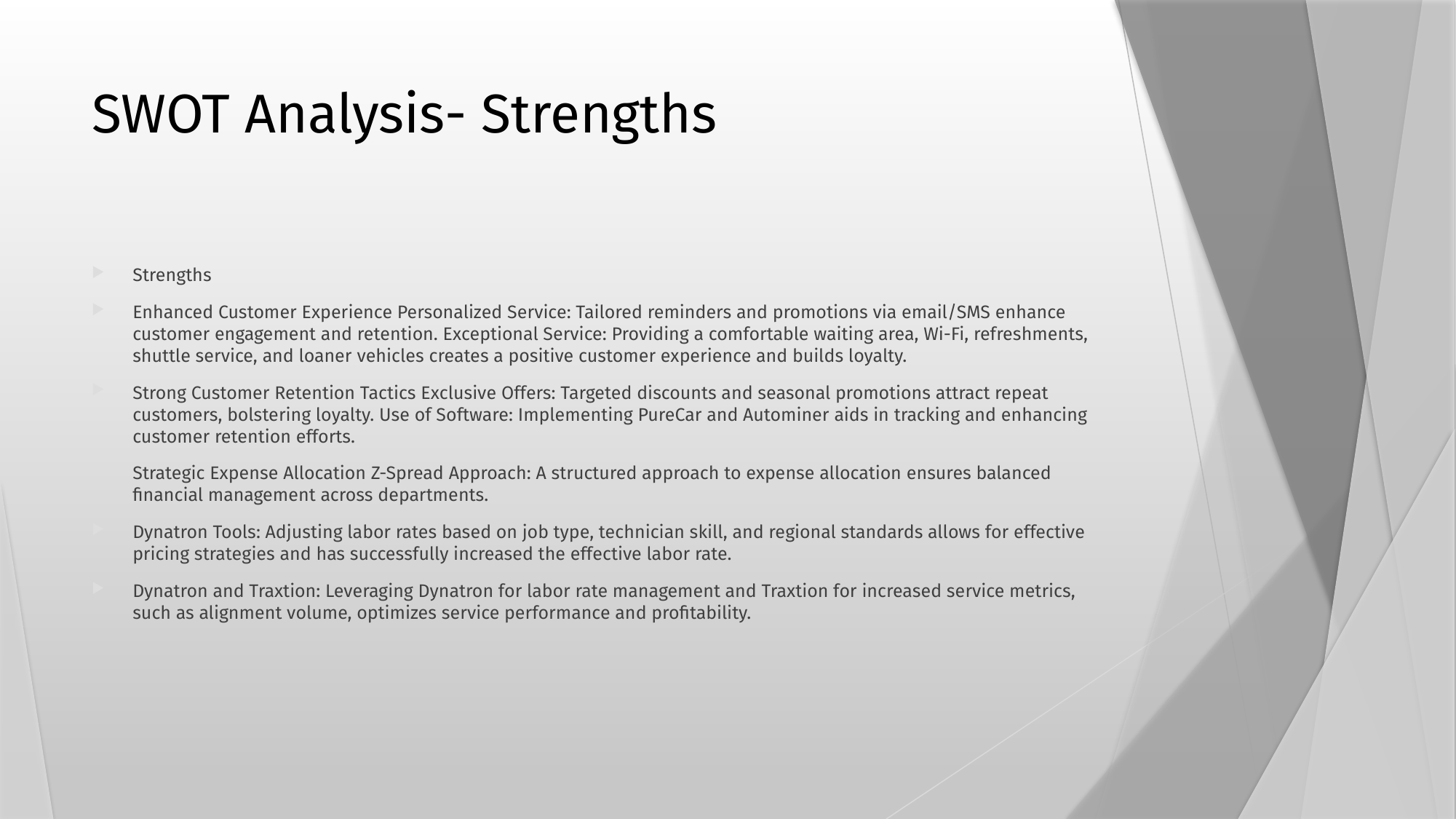

# SWOT Analysis- Strengths
Strengths
Enhanced Customer Experience Personalized Service: Tailored reminders and promotions via email/SMS enhance customer engagement and retention. Exceptional Service: Providing a comfortable waiting area, Wi-Fi, refreshments, shuttle service, and loaner vehicles creates a positive customer experience and builds loyalty.
Strong Customer Retention Tactics Exclusive Offers: Targeted discounts and seasonal promotions attract repeat customers, bolstering loyalty. Use of Software: Implementing PureCar and Autominer aids in tracking and enhancing customer retention efforts.
Strategic Expense Allocation Z-Spread Approach: A structured approach to expense allocation ensures balanced financial management across departments.
Dynatron Tools: Adjusting labor rates based on job type, technician skill, and regional standards allows for effective pricing strategies and has successfully increased the effective labor rate.
Dynatron and Traxtion: Leveraging Dynatron for labor rate management and Traxtion for increased service metrics, such as alignment volume, optimizes service performance and profitability.